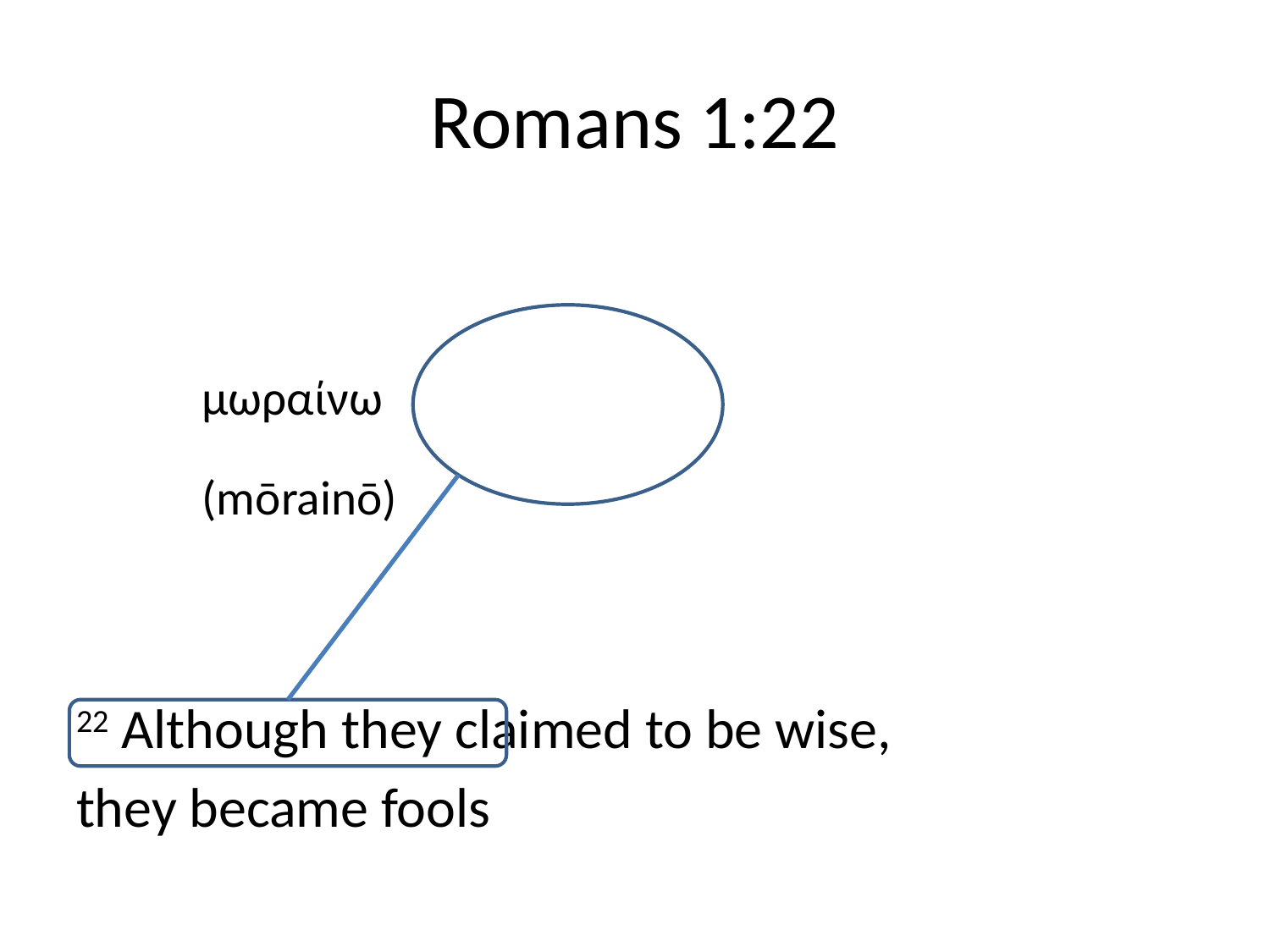

# Romans 1:22

			μωραίνω
			(mōrainō)

22 Although they claimed to be wise,
they became fools